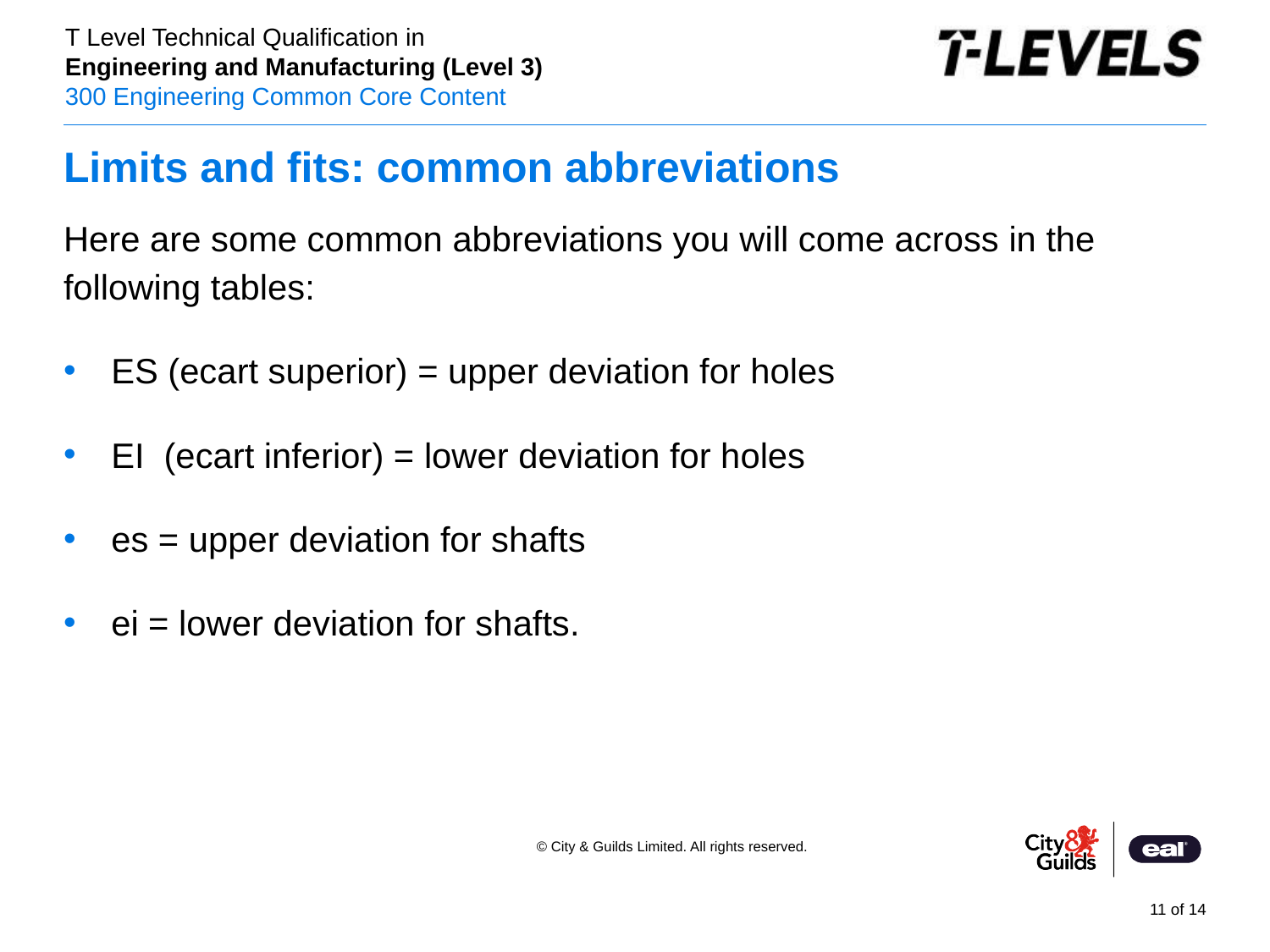

# Limits and fits: common abbreviations
Here are some common abbreviations you will come across in the following tables:
ES (ecart superior) = upper deviation for holes
EI  (ecart inferior) = lower deviation for holes
es = upper deviation for shafts
ei = lower deviation for shafts.